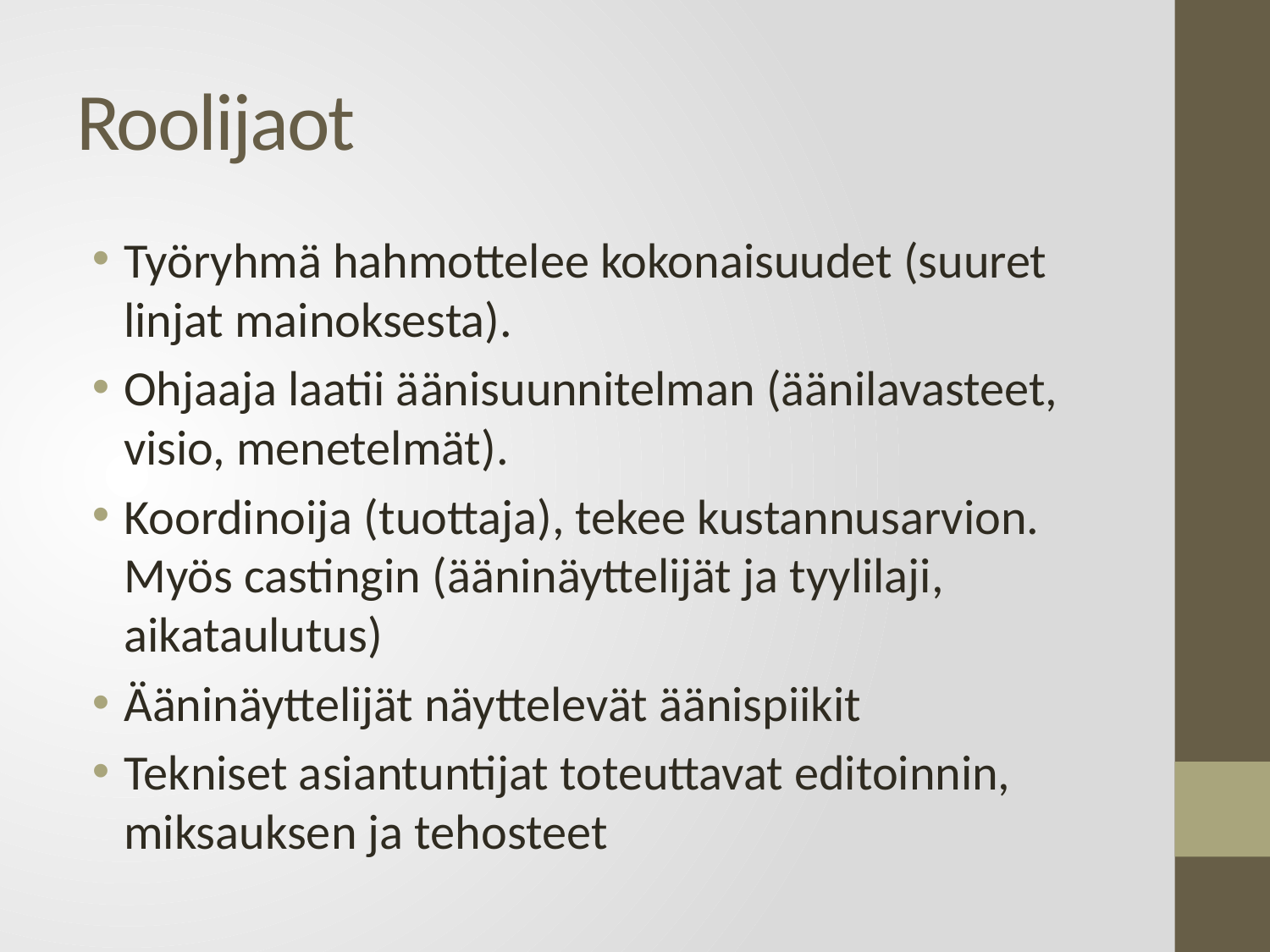

# Roolijaot
Työryhmä hahmottelee kokonaisuudet (suuret linjat mainoksesta).
Ohjaaja laatii äänisuunnitelman (äänilavasteet, visio, menetelmät).
Koordinoija (tuottaja), tekee kustannusarvion. Myös castingin (ääninäyttelijät ja tyylilaji, aikataulutus)
Ääninäyttelijät näyttelevät äänispiikit
Tekniset asiantuntijat toteuttavat editoinnin, miksauksen ja tehosteet